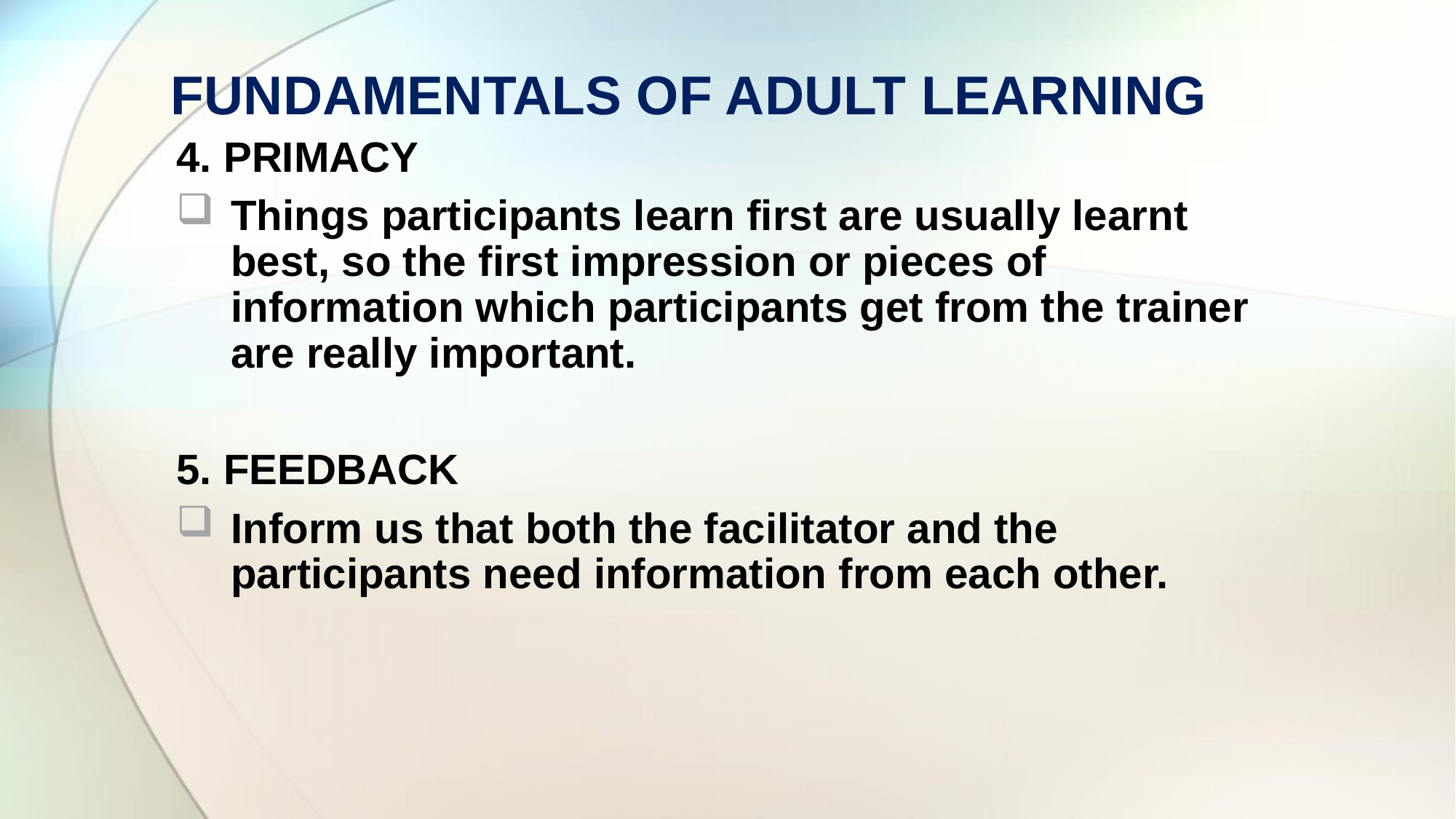

# FUNDAMENTALS OF ADULT LEARNING
4. PRIMACY
Things participants learn first are usually learnt best, so the first impression or pieces of information which participants get from the trainer are really important.

5. FEEDBACK
Inform us that both the facilitator and the participants need information from each other.